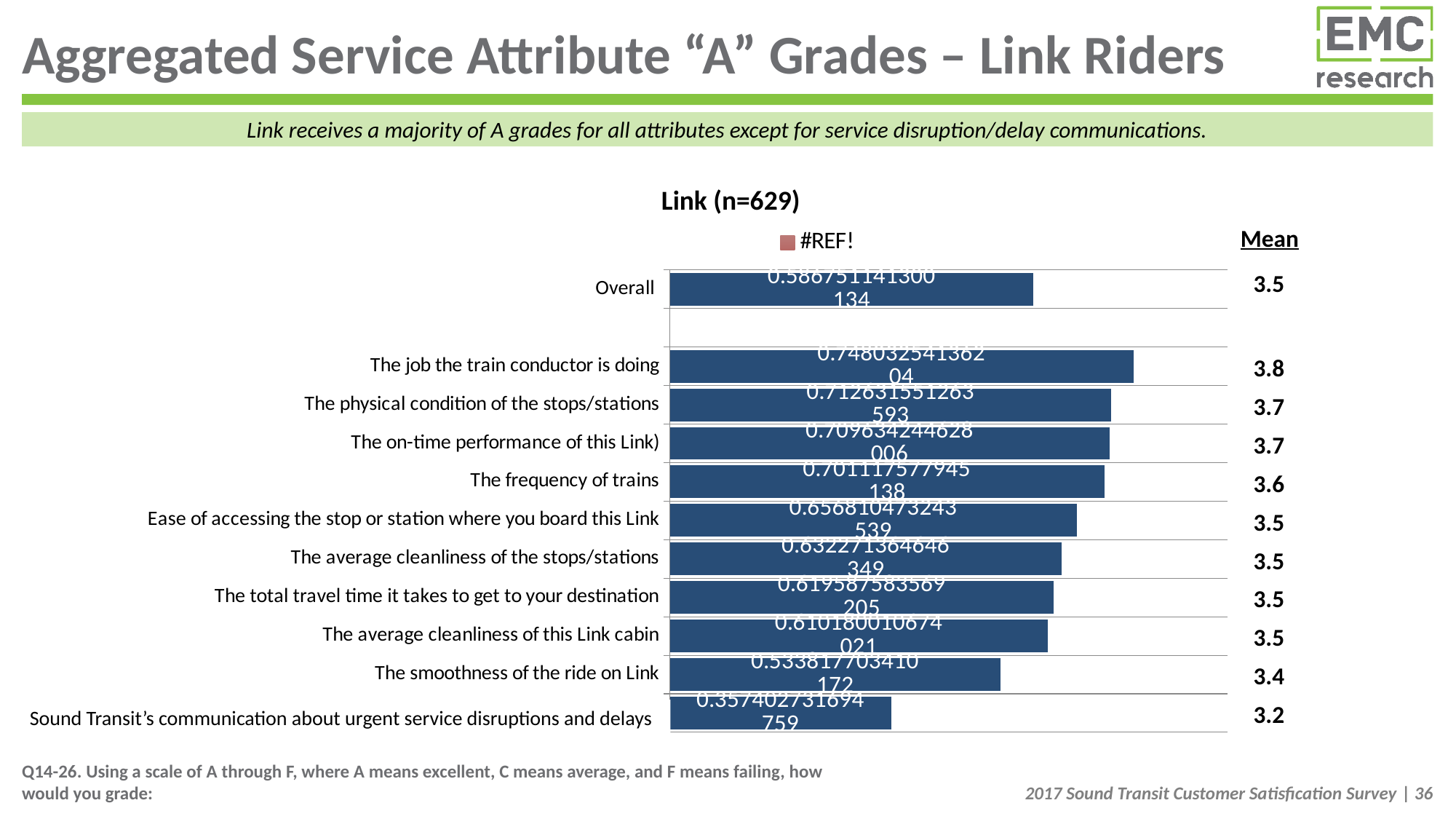

# Aggregated Service Attribute “A” Grades – Link Riders
Link receives a majority of A grades for all attributes except for service disruption/delay communications.
Link (n=629)
Mean

[unsupported chart]

| 3.5 |
| --- |
|  |
| 3.8 |
| 3.7 |
| 3.7 |
| 3.6 |
| 3.5 |
| 3.5 |
| 3.5 |
| 3.5 |
| 3.4 |
| 3.2 |
Sound Transit’s communication about urgent service disruptions and delays
Q14-26. Using a scale of A through F, where A means excellent, C means average, and F means failing, how would you grade: